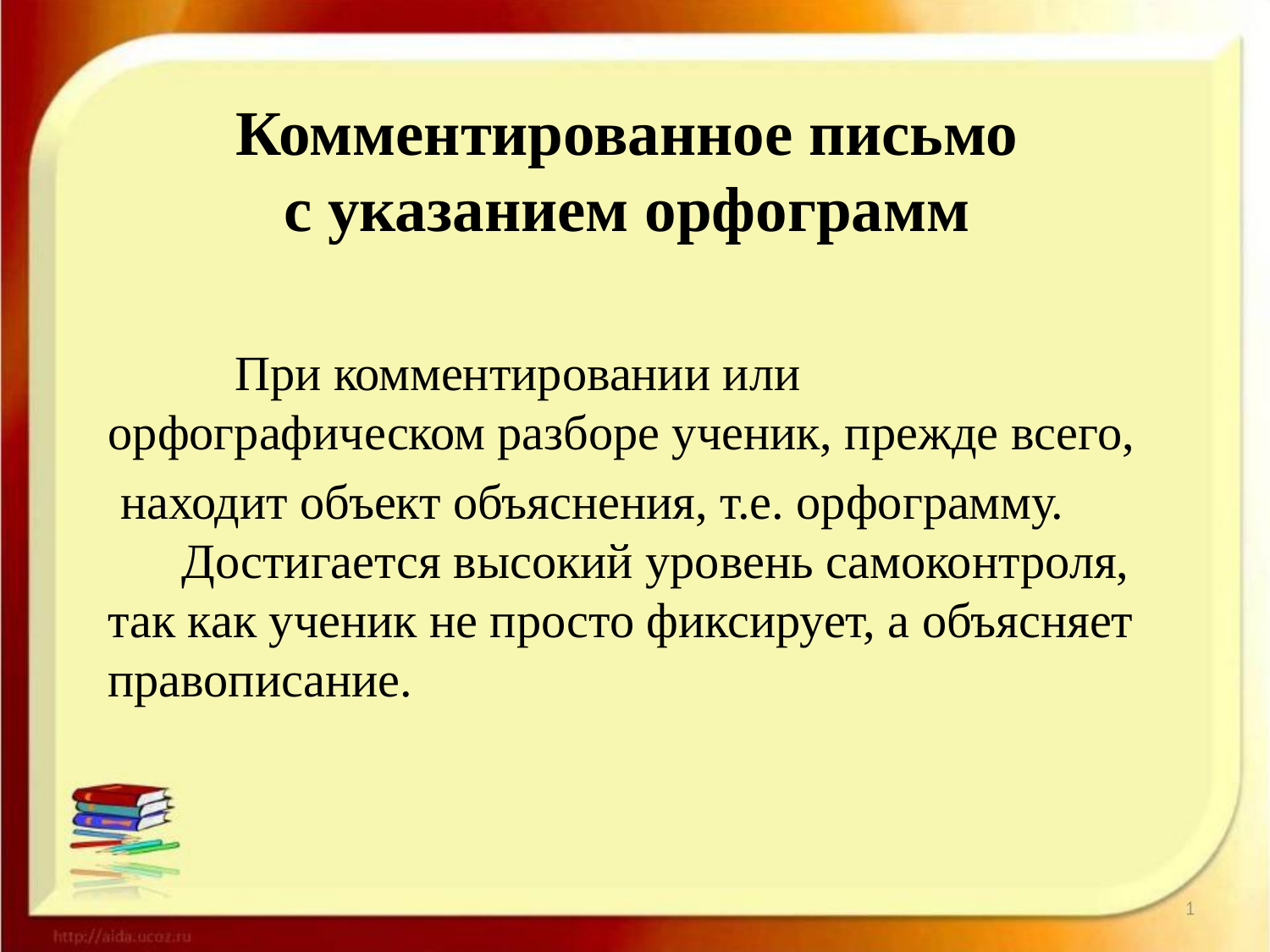

# Комментированное письмо с указанием орфограмм

	При комментировании или орфографическом разборе ученик, прежде всего,
 находит объект объяснения, т.е. орфограмму. 
      Достигается высокий уровень самоконтроля, так как ученик не просто фиксирует, а объясняет правописание.